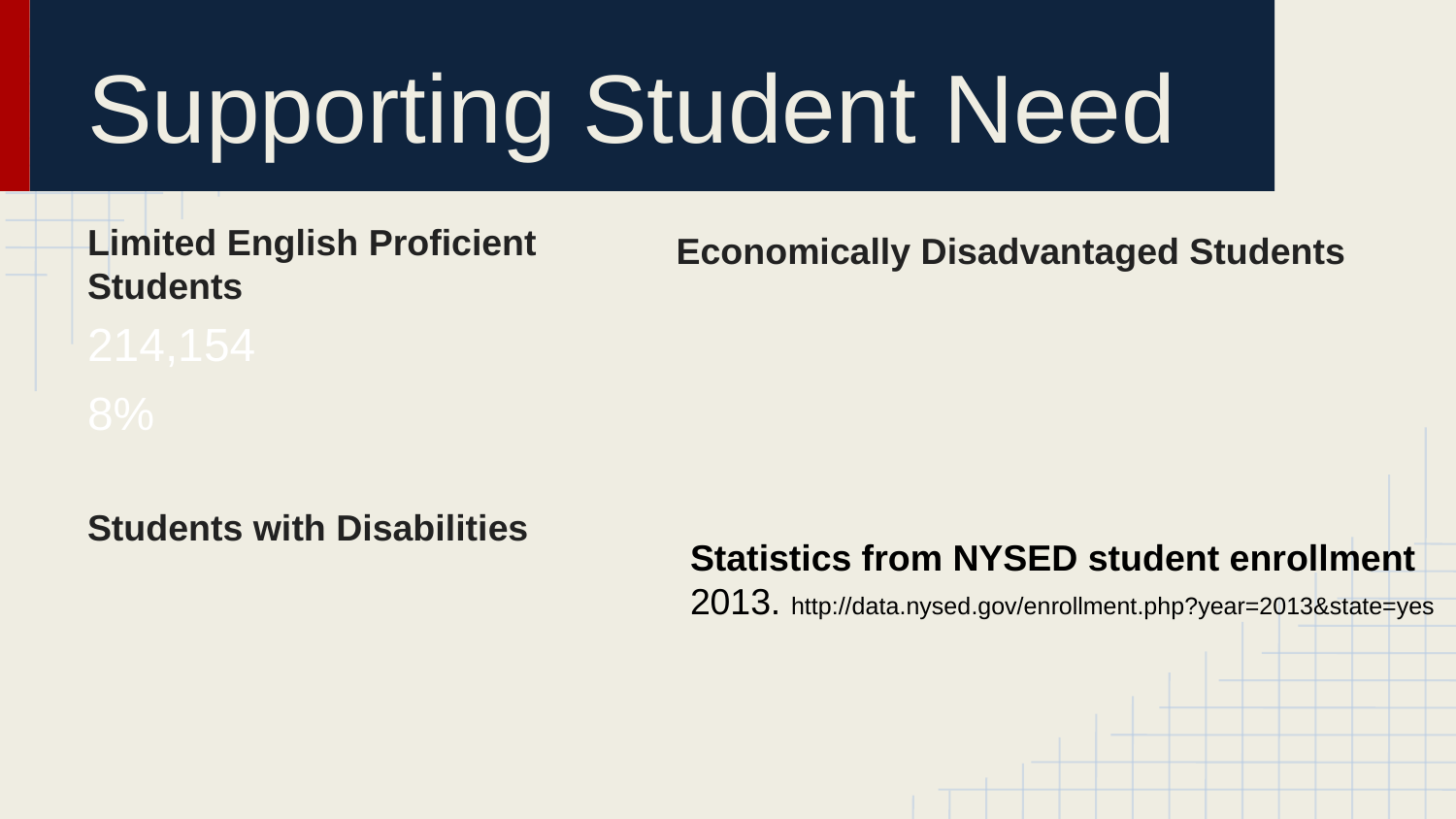

# Supporting Student Need
Limited English Proficient Students
214,154
8%

Economically Disadvantaged Students
1,435,844
54%
Students with Disabilities
400,064
15%

Statistics from NYSED student enrollment 2013. http://data.nysed.gov/enrollment.php?year=2013&state=yes